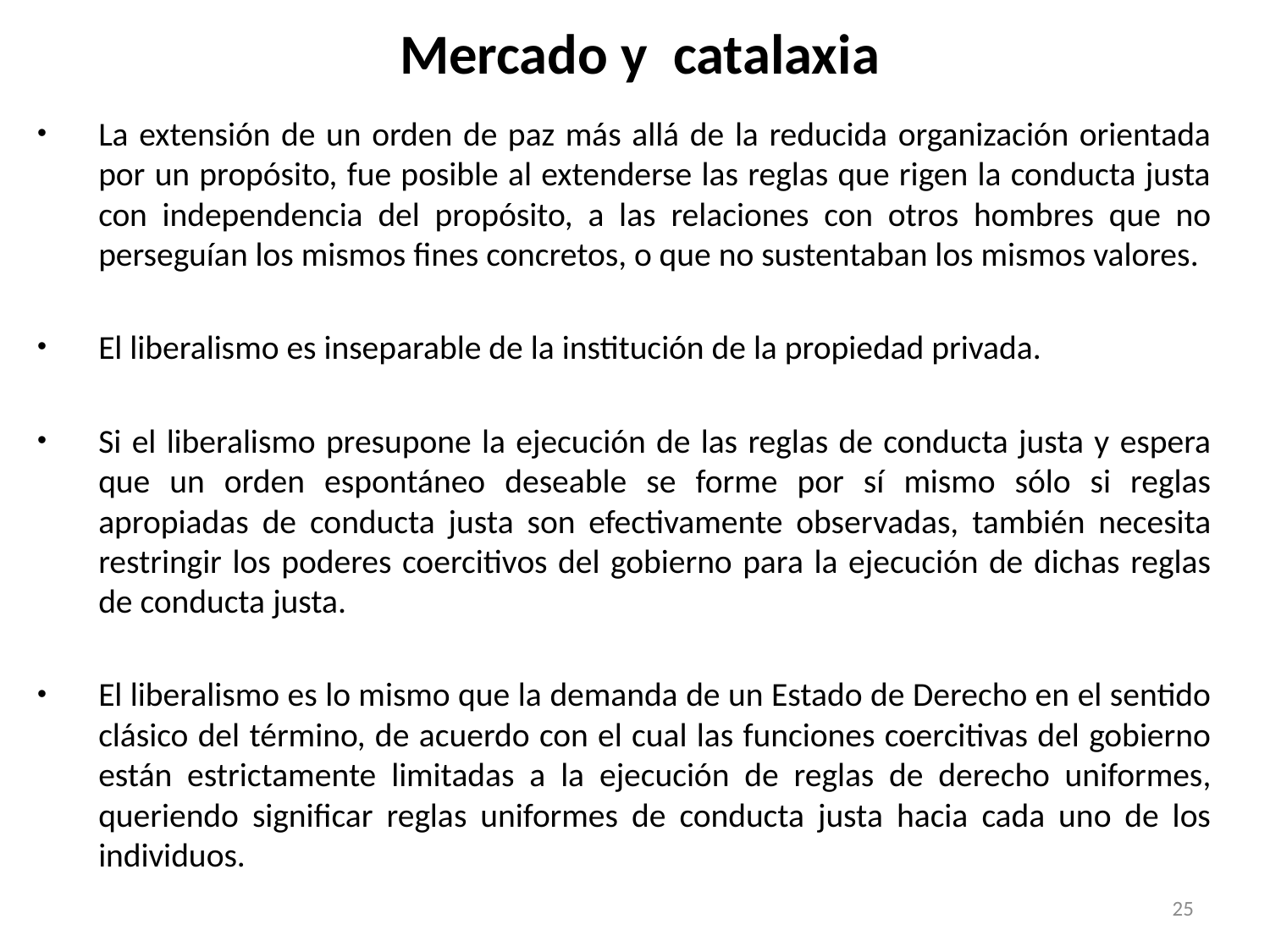

# Mercado y  catalaxia
La extensión de un orden de paz más allá de la reducida organización orientada por un propósito, fue posible al extenderse las reglas que rigen la conducta justa con independencia del propósito, a las relaciones con otros hombres que no perseguían los mismos fines concretos, o que no sustentaban los mismos valores.

El liberalismo es inseparable de la institución de la propiedad privada.

Si el liberalismo presupone la ejecución de las reglas de conducta justa y espera que un orden espontáneo deseable se forme por sí mismo sólo si reglas apropiadas de conducta justa son efectivamente observadas, también necesita restringir los poderes coercitivos del gobierno para la ejecución de dichas reglas de conducta justa.

El liberalismo es lo mismo que la demanda de un Estado de Derecho en el sentido clásico del término, de acuerdo con el cual las funciones coercitivas del gobierno están estrictamente limitadas a la ejecución de reglas de derecho uniformes, queriendo significar reglas uniformes de conducta justa hacia cada uno de los individuos.
25